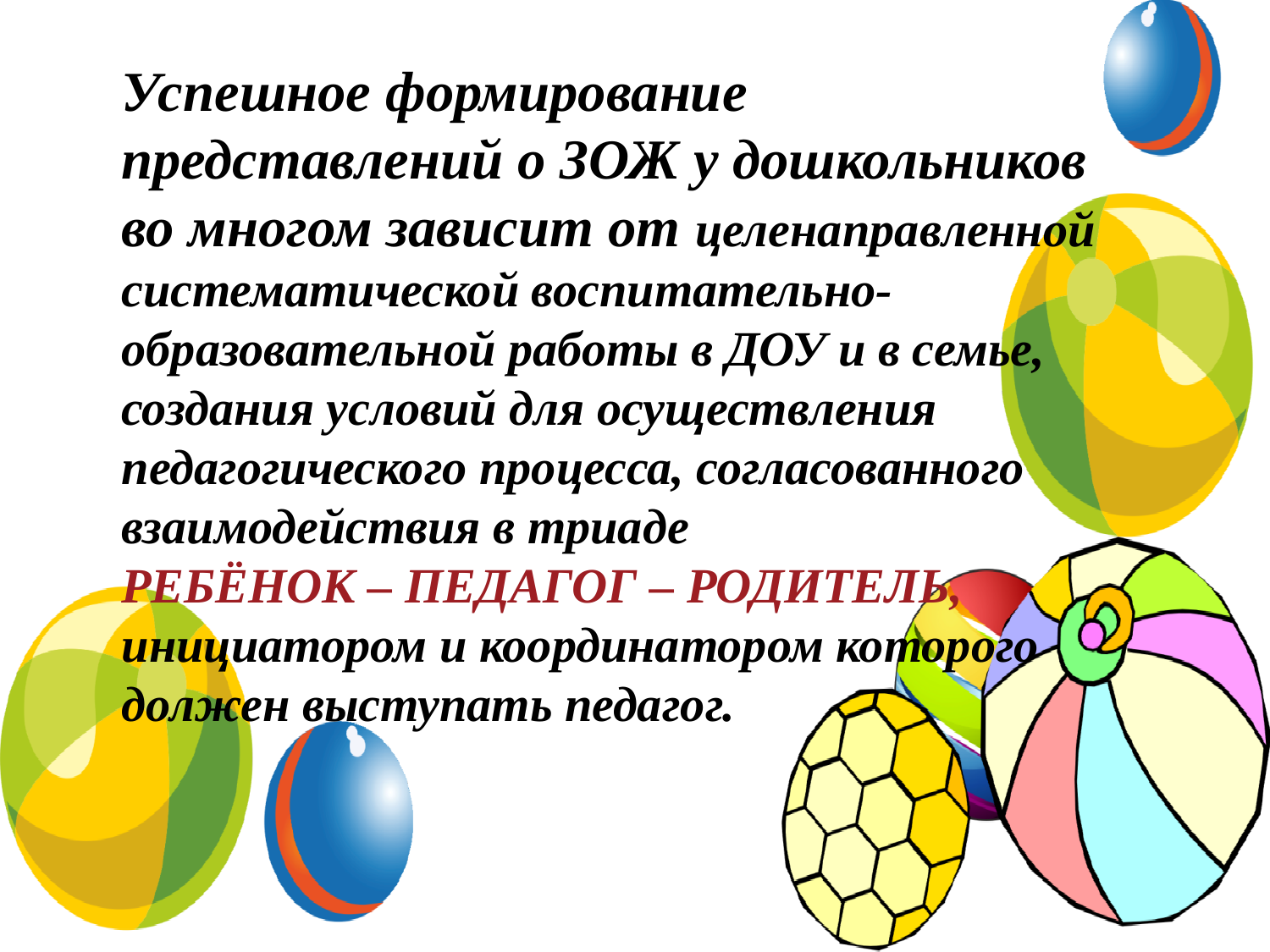

Успешное формирование представлений о ЗОЖ у дошкольников во многом зависит от целенаправленной систематической воспитательно-образовательной работы в ДОУ и в семье, создания условий для осуществления педагогического процесса, согласованного взаимодействия в триаде
РЕБЁНОК – ПЕДАГОГ – РОДИТЕЛЬ,
инициатором и координатором которого должен выступать педагог.